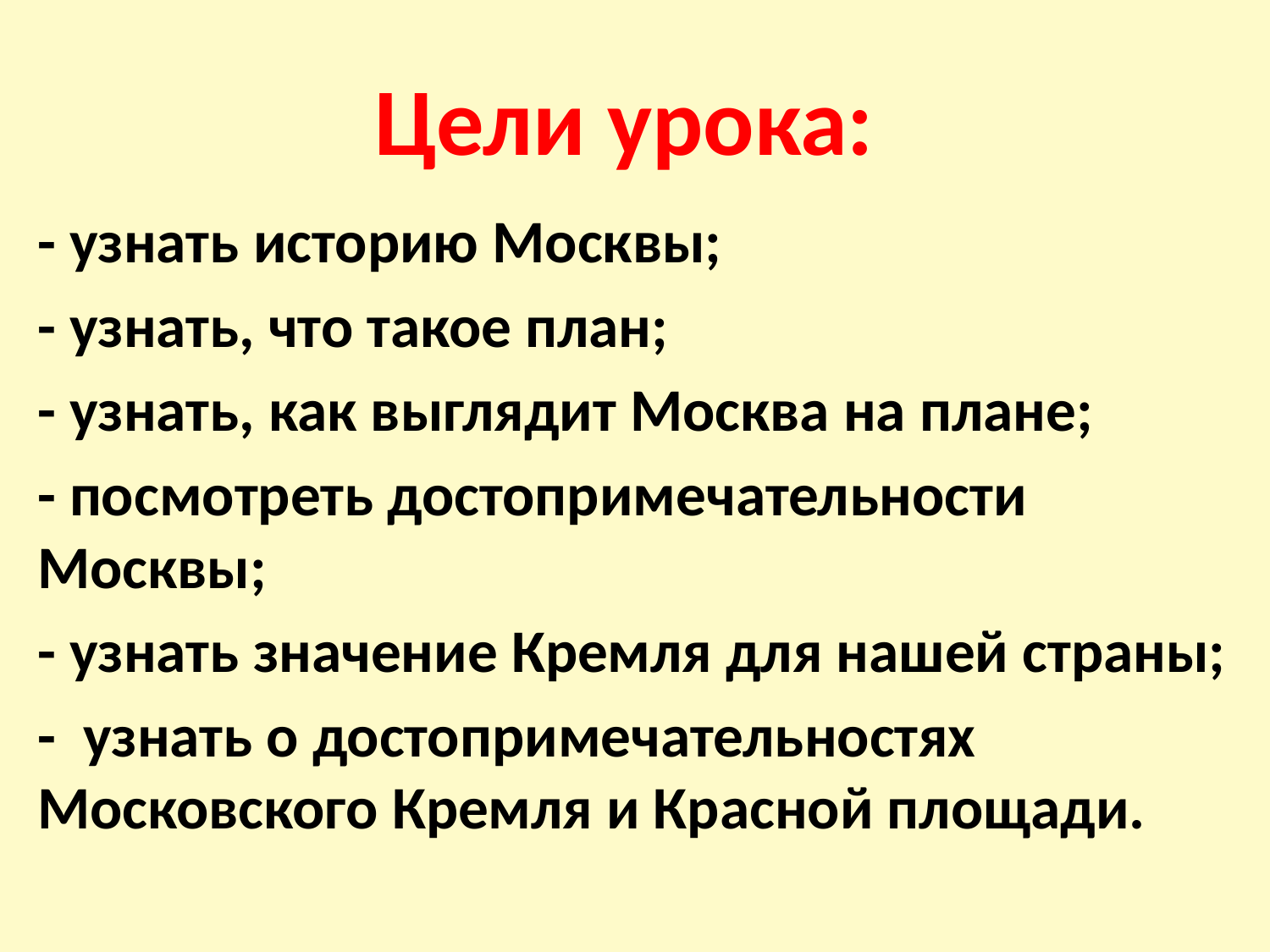

# Цели урока:
- узнать историю Москвы;
- узнать, что такое план;
- узнать, как выглядит Москва на плане;
- посмотреть достопримечательности Москвы;
- узнать значение Кремля для нашей страны;
-  узнать о достопримечательностях Московского Кремля и Красной площади.